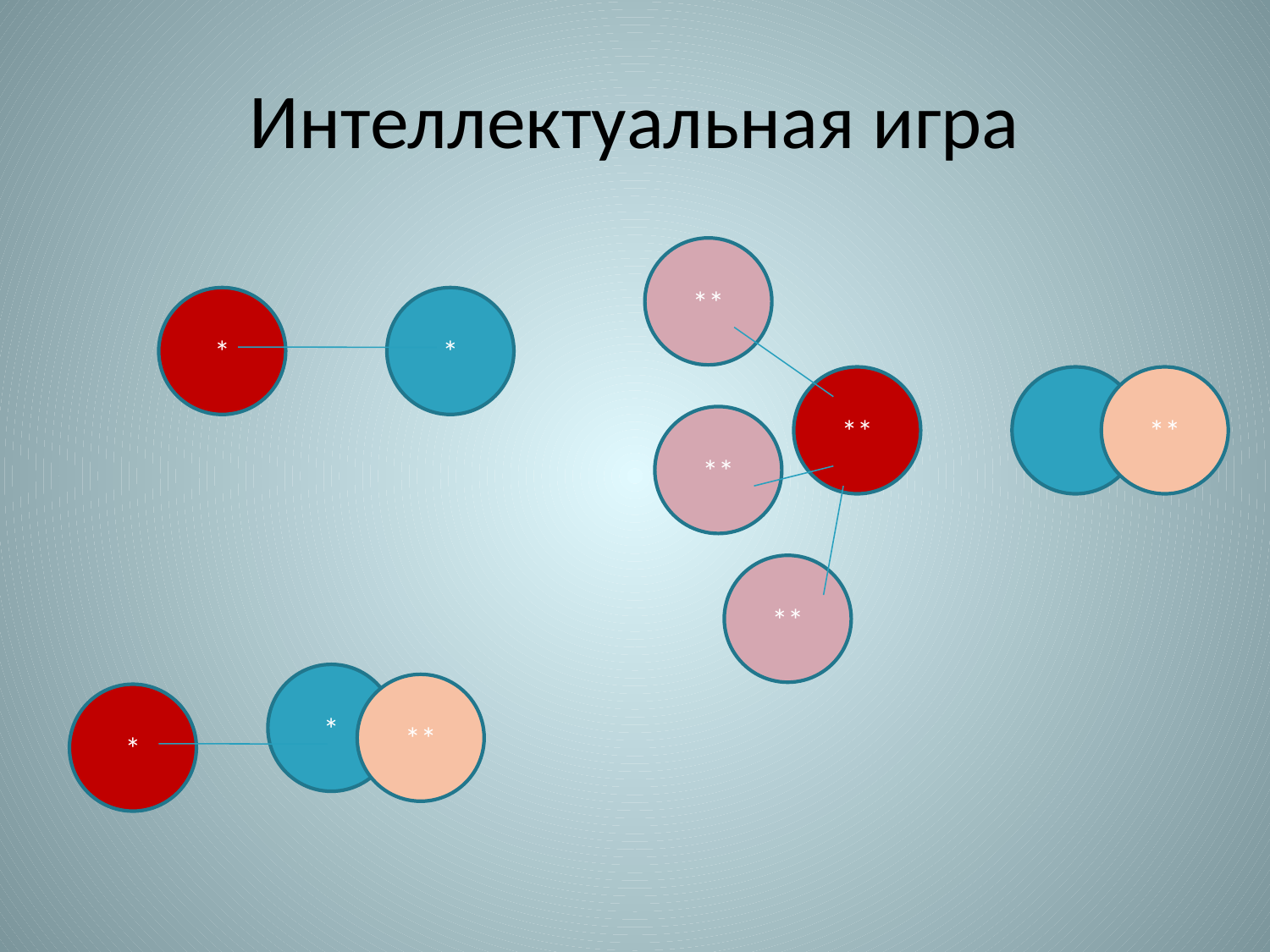

# Интеллектуальная игра

**
*
*
**

**
**
**
*
**
*